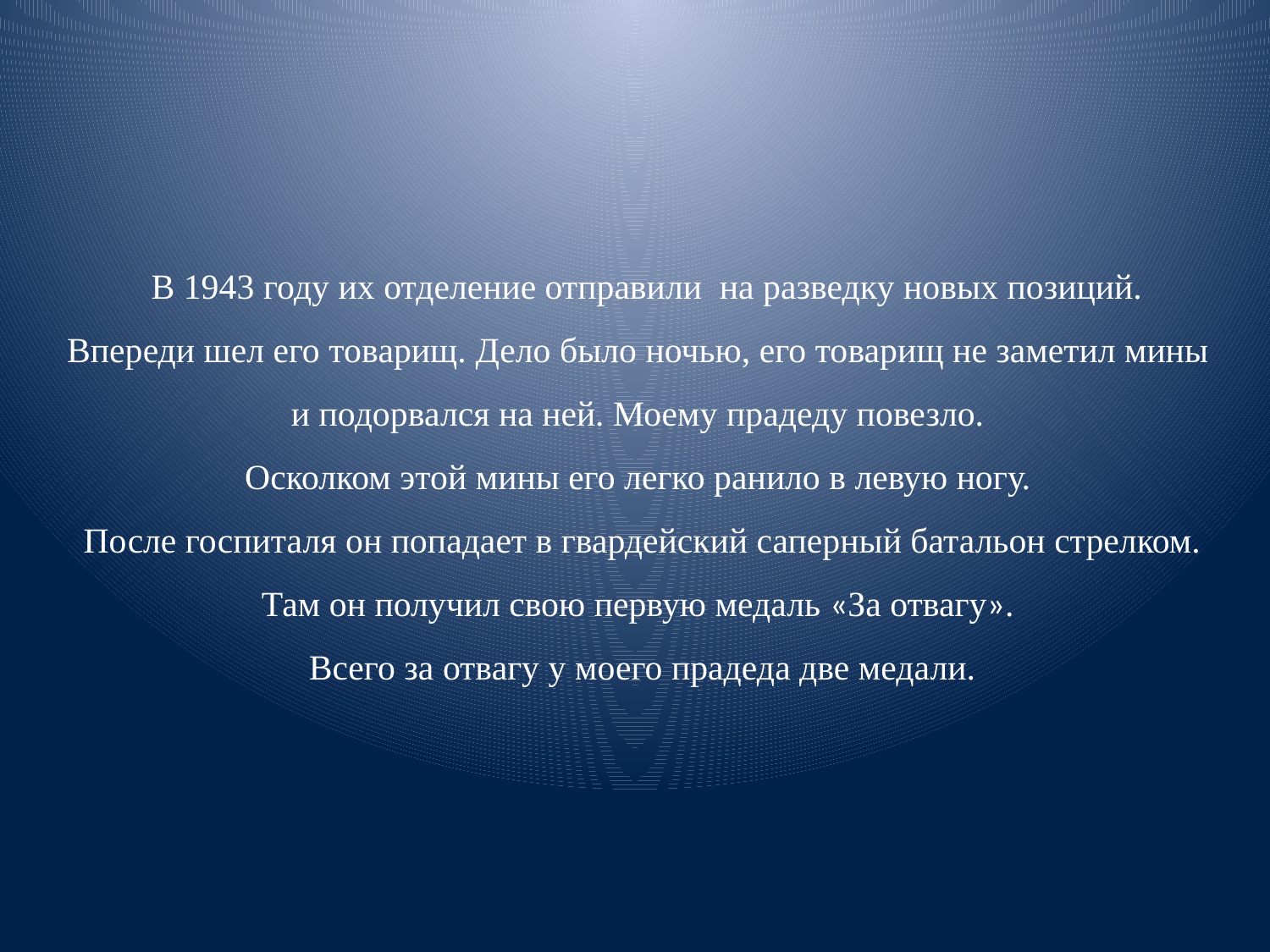

В 1943 году их отделение отправили  на разведку новых позиций.
Впереди шел его товарищ. Дело было ночью, его товарищ не заметил мины
и подорвался на ней. Моему прадеду повезло.
Осколком этой мины его легко ранило в левую ногу.
 После госпиталя он попадает в гвардейский саперный батальон стрелком.
Там он получил свою первую медаль «За отвагу».
Всего за отвагу у моего прадеда две медали.